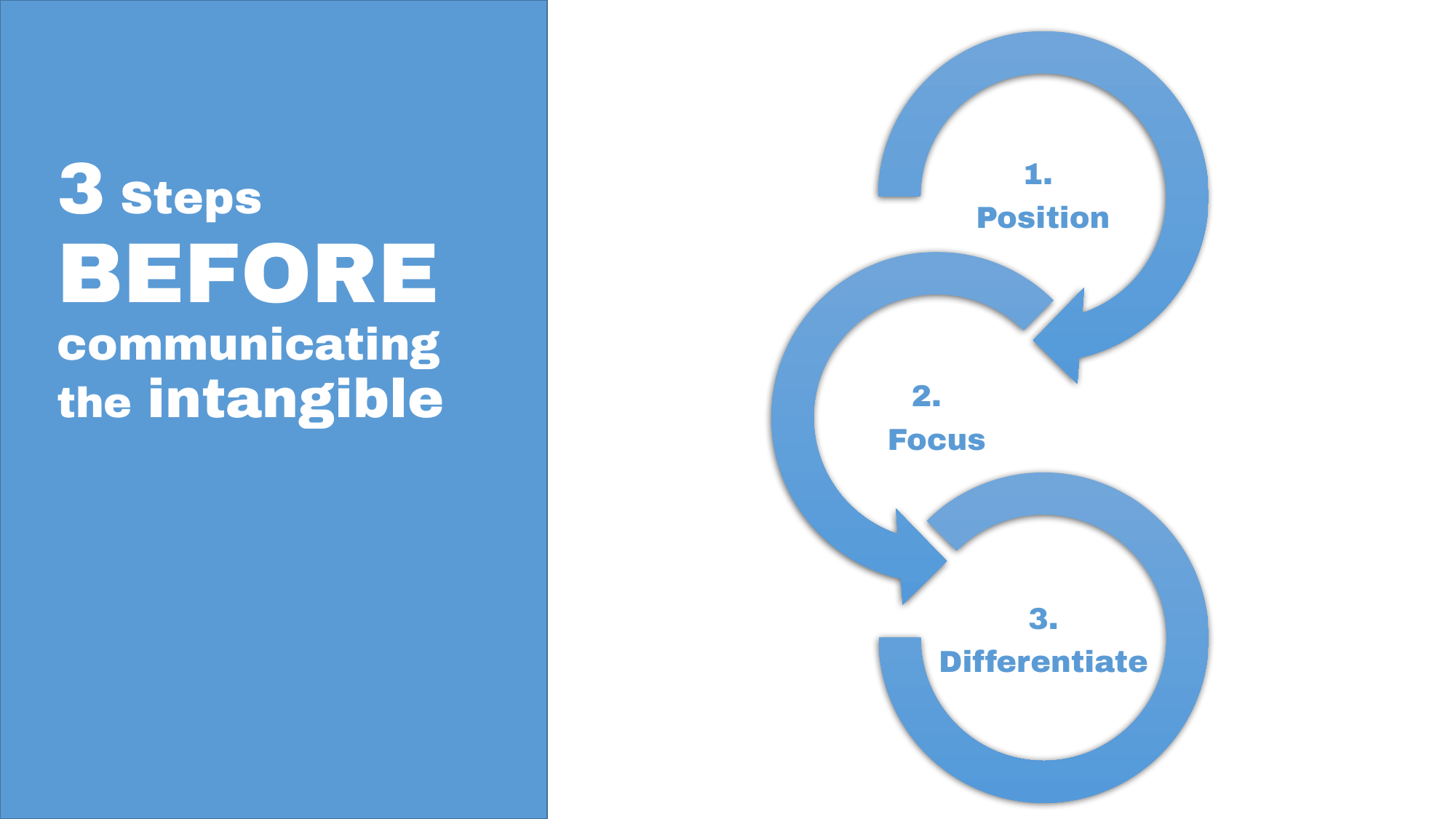

1.
Position
2.
Focus
3.
Differentiate
# 3 Steps BEFORE communicating the intangible